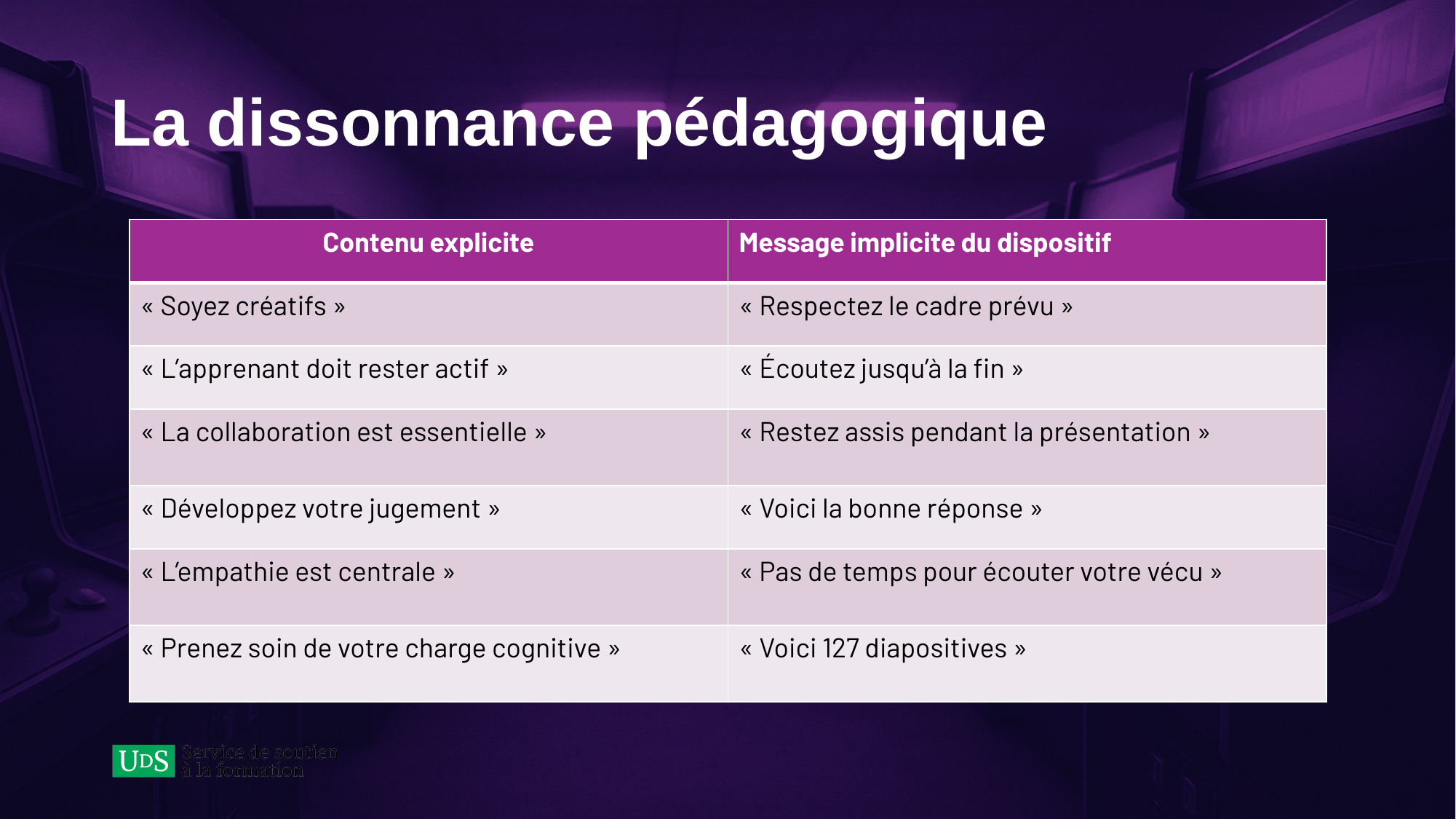

# La dissonnance pédagogique
| Contenu explicite | Message implicite du dispositif |
| --- | --- |
| « Soyez créatifs » | « Respectez le cadre prévu » |
| « L’apprenant doit rester actif » | « Écoutez jusqu’à la fin » |
| « La collaboration est essentielle » | « Restez assis pendant la présentation » |
| « Développez votre jugement » | « Voici la bonne réponse » |
| « L’empathie est centrale » | « Pas de temps pour écouter votre vécu » |
| « Prenez soin de votre charge cognitive » | « Voici 127 diapositives » |